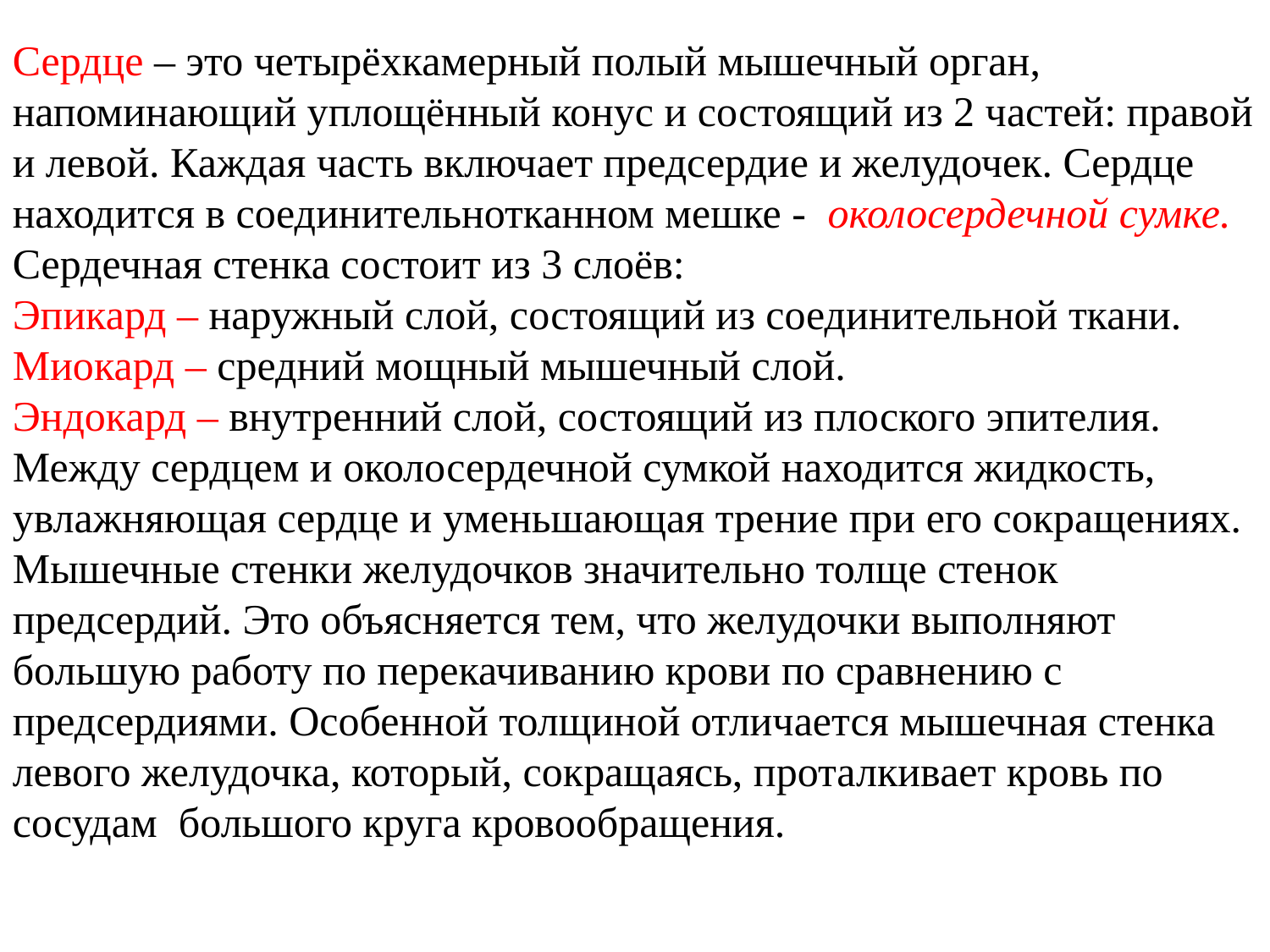

Сердце – это четырёхкамерный полый мышечный орган, напоминающий уплощённый конус и состоящий из 2 частей: правой и левой. Каждая часть включает предсердие и желудочек. Сердце находится в соединительнотканном мешке -  околосердечной сумке.
Сердечная стенка состоит из 3 слоёв:
Эпикард – наружный слой, состоящий из соединительной ткани.
Миокард – средний мощный мышечный слой.
Эндокард – внутренний слой, состоящий из плоского эпителия. Между сердцем и околосердечной сумкой находится жидкость, увлажняющая сердце и уменьшающая трение при его сокращениях. Мышечные стенки желудочков значительно толще стенок предсердий. Это объясняется тем, что желудочки выполняют большую работу по перекачиванию крови по сравнению с предсердиями. Особенной толщиной отличается мышечная стенка левого желудочка, который, сокращаясь, проталкивает кровь по сосудам  большого круга кровообращения.